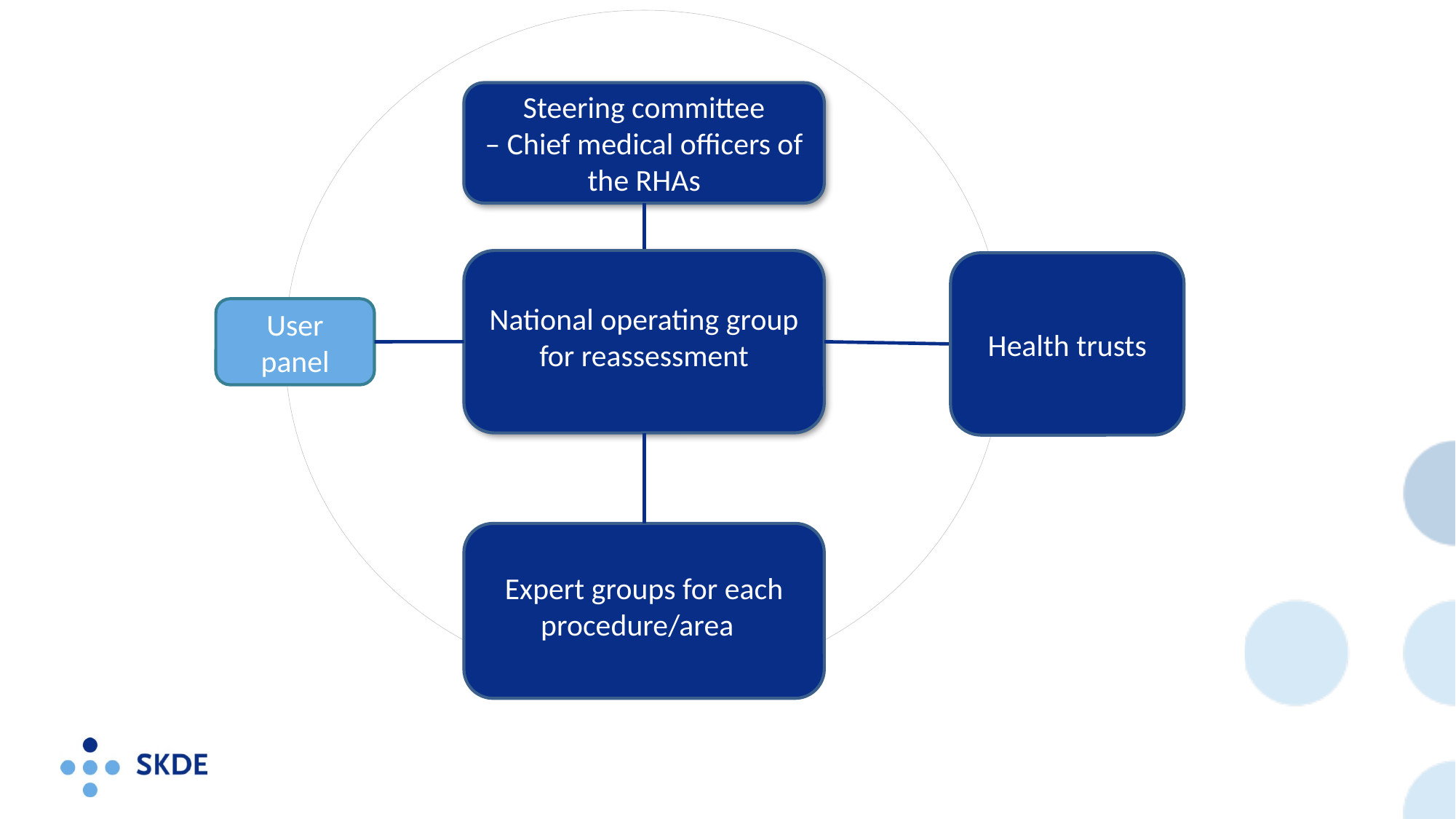

Steering committee
– Chief medical officers of the RHAs
National operating group for reassessment

Health trusts
User panel
Expert groups for each procedure/area